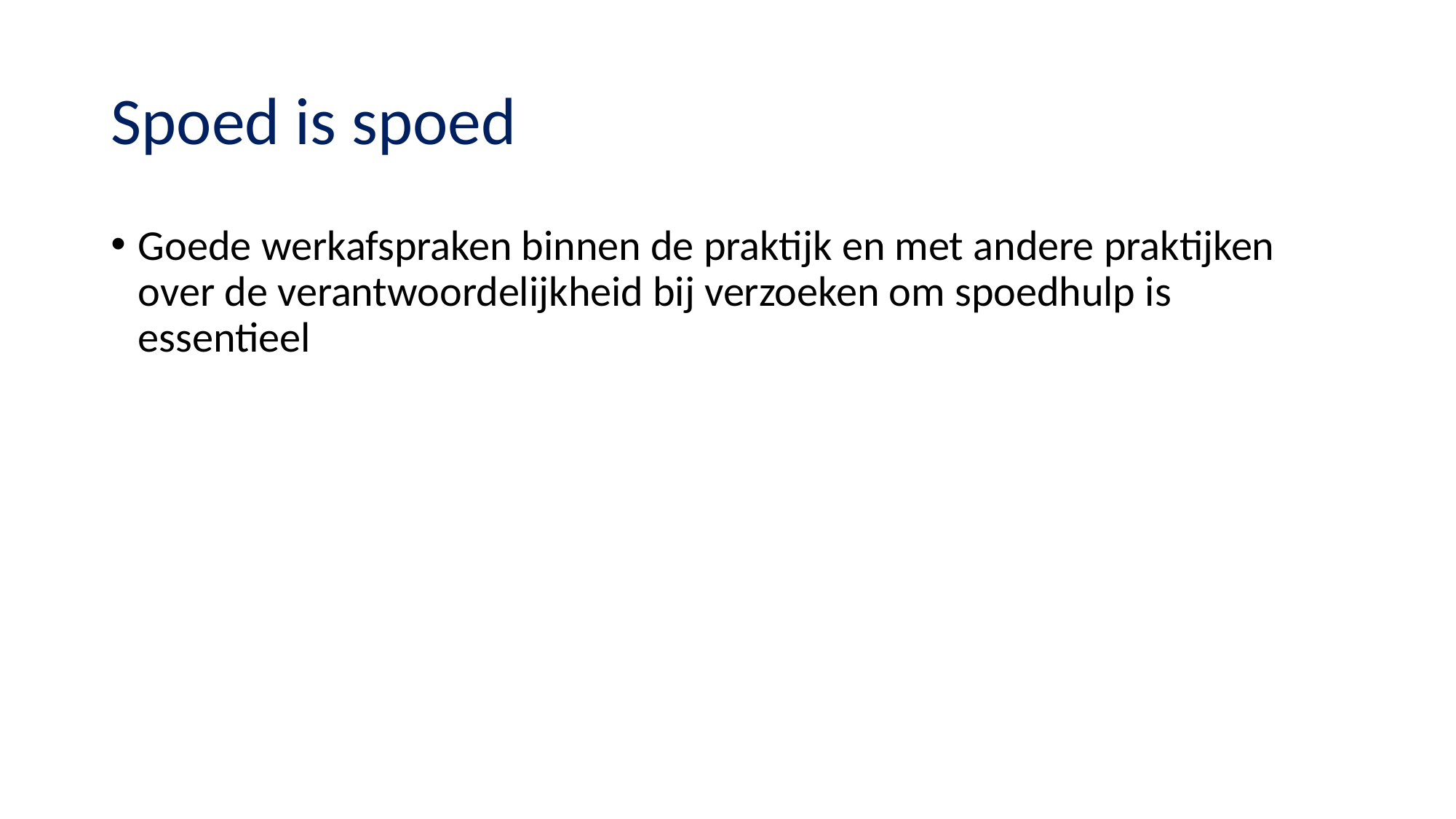

# Spoed is spoed
Goede werkafspraken binnen de praktijk en met andere praktijken over de verantwoordelijkheid bij verzoeken om spoedhulp is essentieel